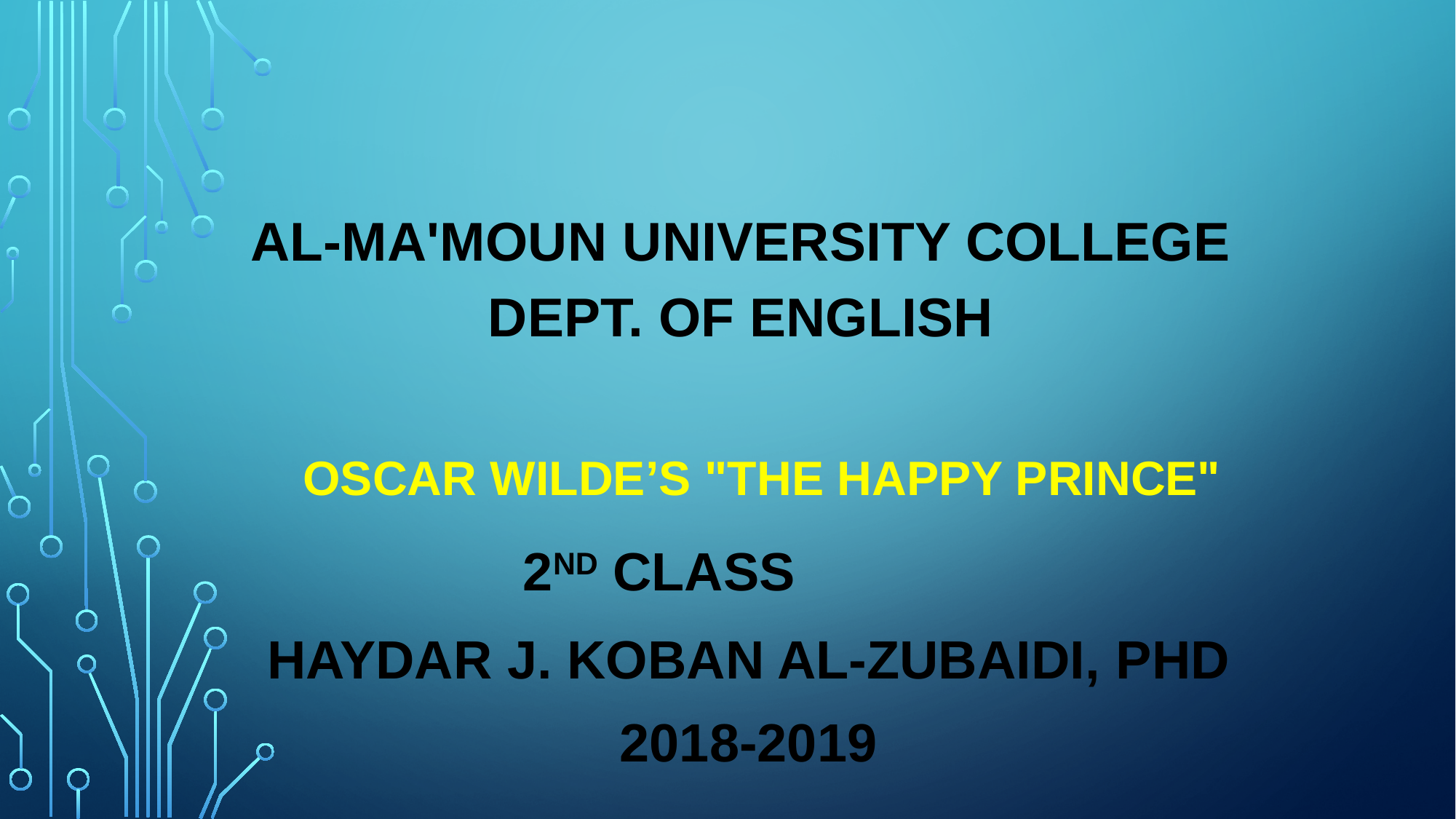

# Al-Ma'moUn University College Dept. of ENGLISH
   Oscar Wilde’s "The Happy Prince"
2ND CLASS
HAYDAR J. KOBAN Al-ZUBAIDi, PhD
2018-2019